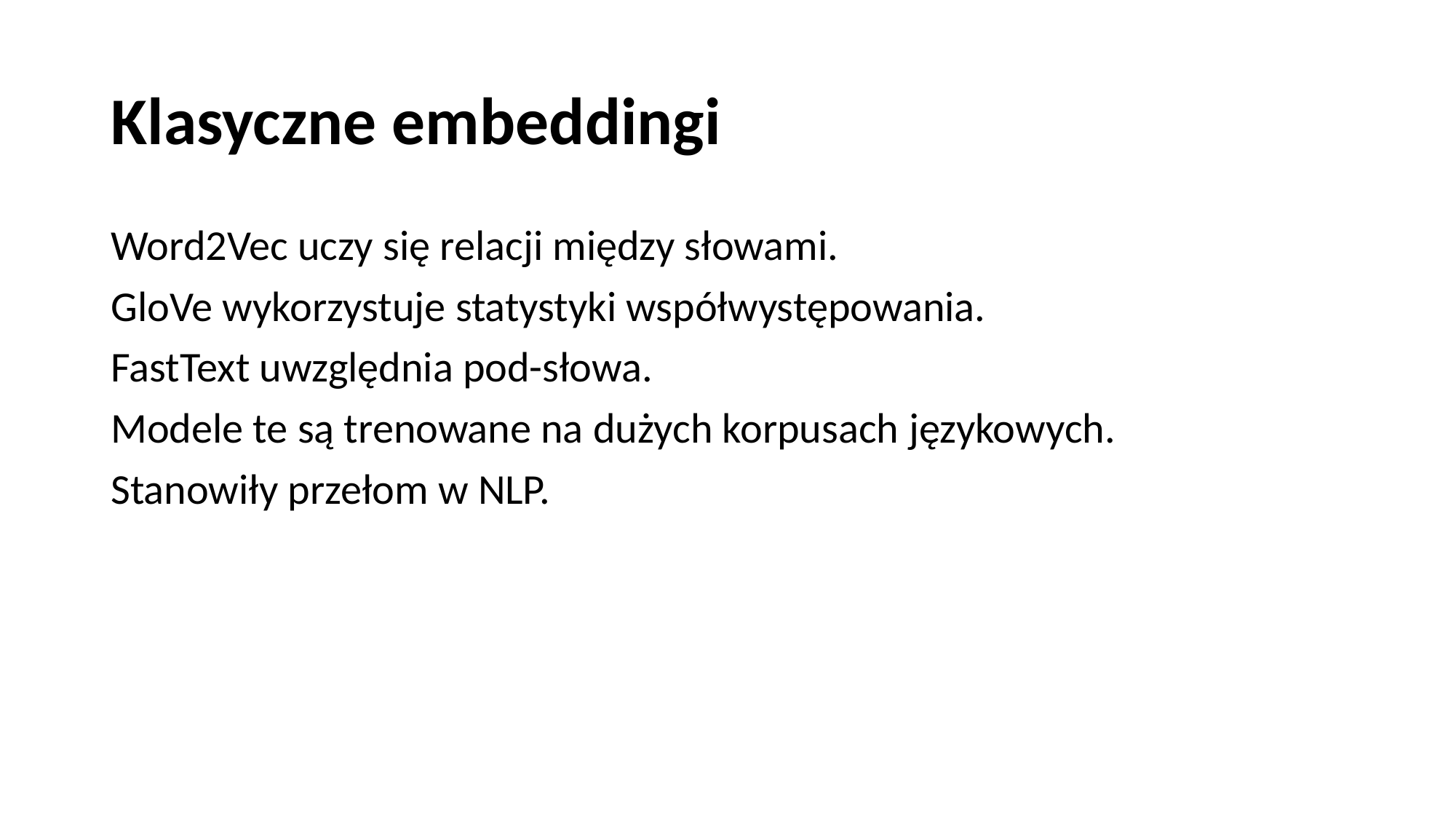

# Klasyczne embeddingi
Word2Vec uczy się relacji między słowami.
GloVe wykorzystuje statystyki współwystępowania.
FastText uwzględnia pod-słowa.
Modele te są trenowane na dużych korpusach językowych.
Stanowiły przełom w NLP.